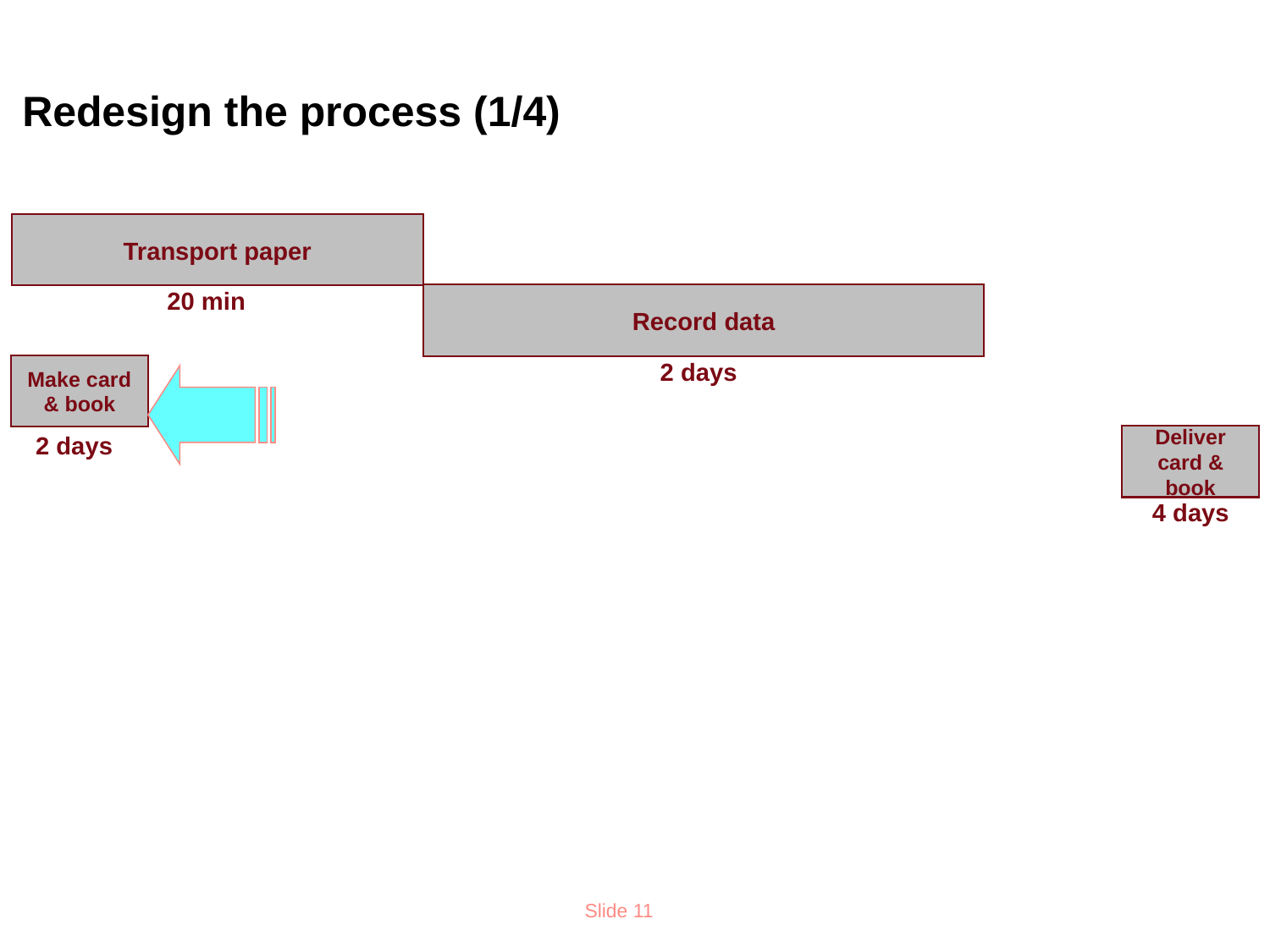

# Redesign the process (1/4)
Transport paper
Record data
20 min
Make card & book
2 days

Deliver card & book
2 days
4 days